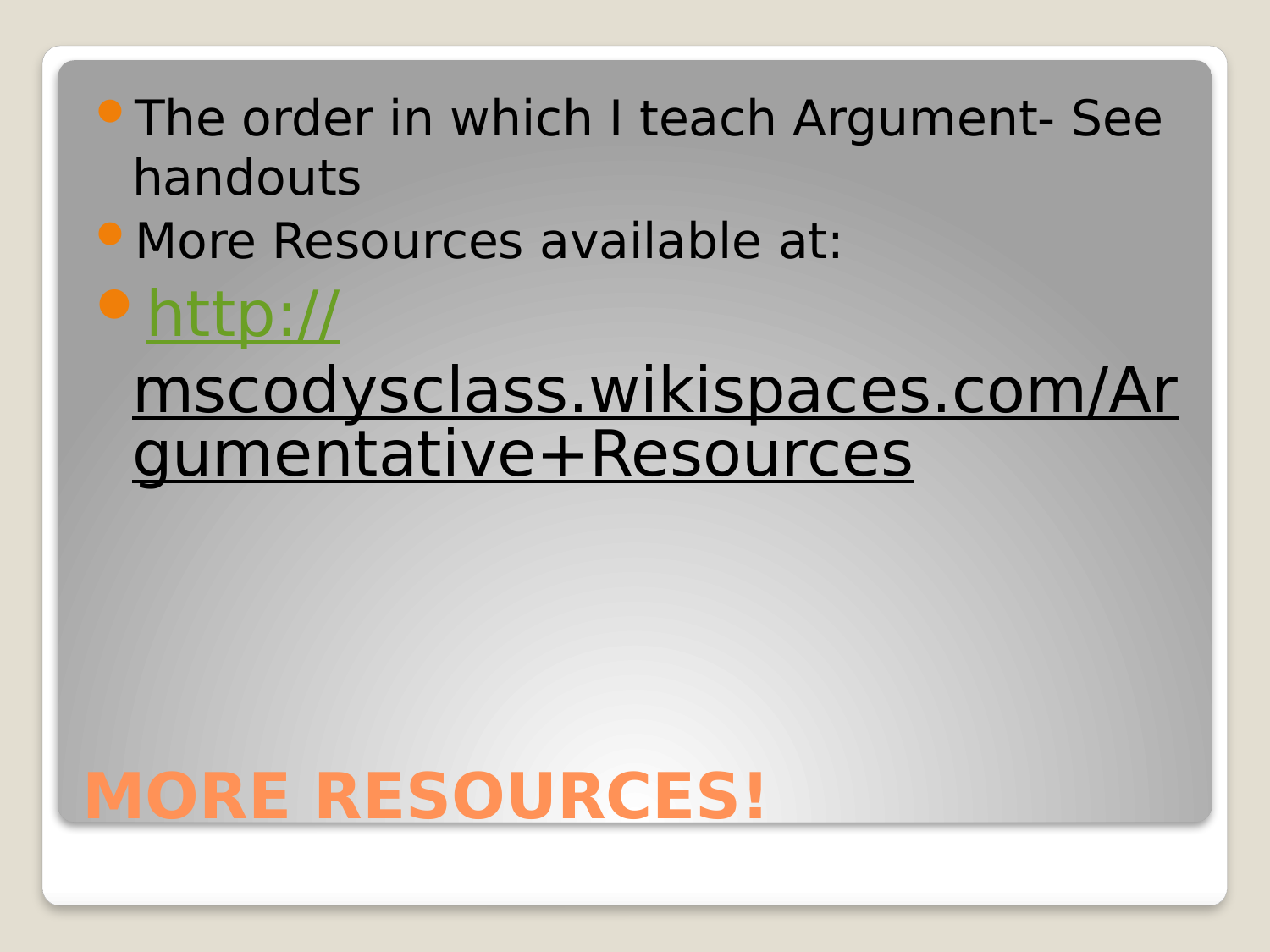

The order in which I teach Argument- See handouts
More Resources available at:
http://mscodysclass.wikispaces.com/Argumentative+Resources

# MORE RESOURCES!